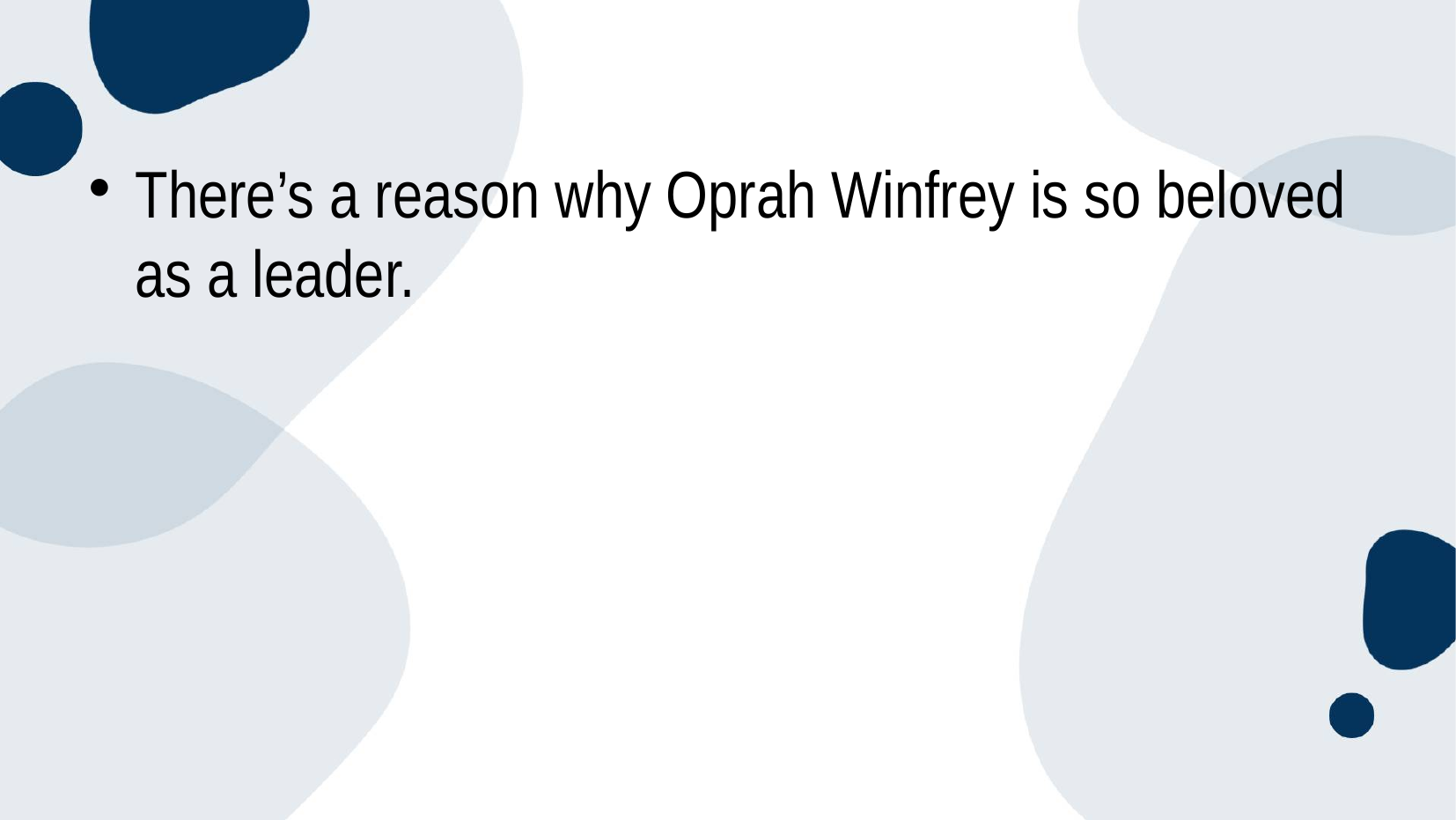

#
There’s a reason why Oprah Winfrey is so beloved as a leader.